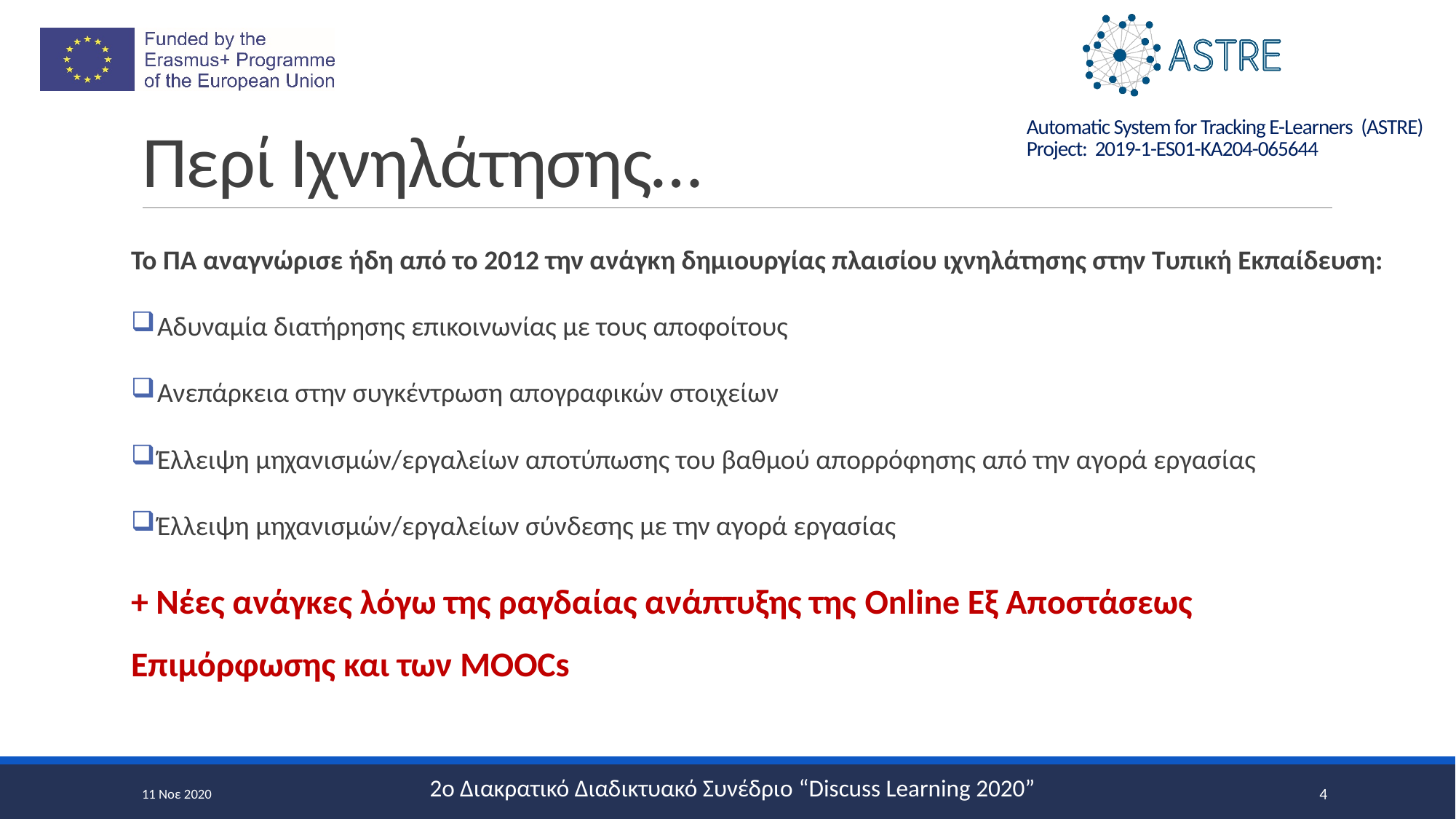

# Περί Ιχνηλάτησης…
Το ΠΑ αναγνώρισε ήδη από το 2012 την ανάγκη δημιουργίας πλαισίου ιχνηλάτησης στην Τυπική Εκπαίδευση:
 Αδυναμία διατήρησης επικοινωνίας με τους αποφοίτους
 Ανεπάρκεια στην συγκέντρωση απογραφικών στοιχείων
 Έλλειψη μηχανισμών/εργαλείων αποτύπωσης του βαθμού απορρόφησης από την αγορά εργασίας
 Έλλειψη μηχανισμών/εργαλείων σύνδεσης με την αγορά εργασίας
+ Νέες ανάγκες λόγω της ραγδαίας ανάπτυξης της Online Εξ Αποστάσεως Επιμόρφωσης και των MOOCs
11 Νοε 2020
4